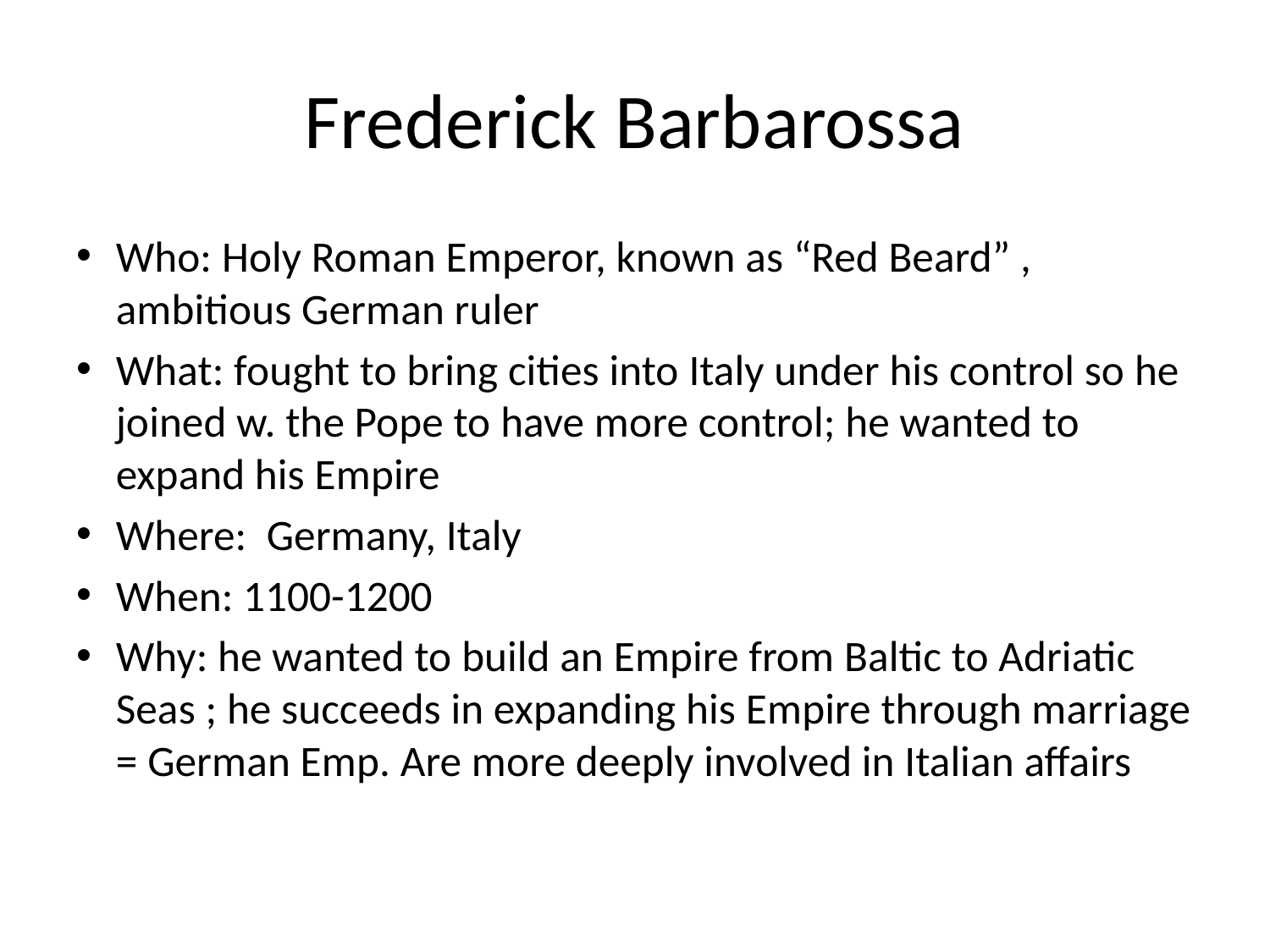

# Frederick Barbarossa
Who: Holy Roman Emperor, known as “Red Beard” , ambitious German ruler
What: fought to bring cities into Italy under his control so he joined w. the Pope to have more control; he wanted to expand his Empire
Where:  Germany, Italy
When: 1100-1200
Why: he wanted to build an Empire from Baltic to Adriatic Seas ; he succeeds in expanding his Empire through marriage = German Emp. Are more deeply involved in Italian affairs